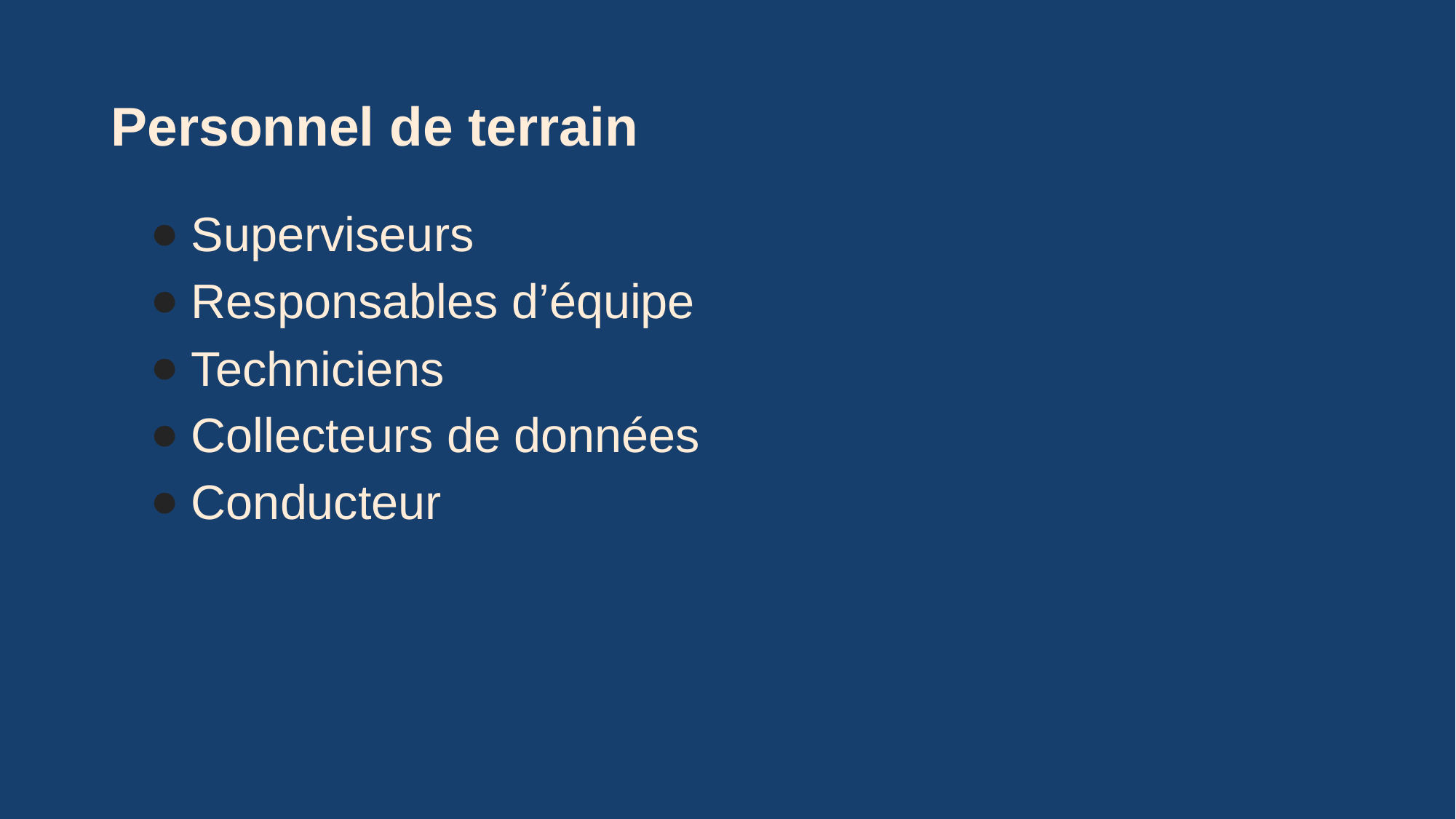

# Personnel de terrain
Superviseurs
Responsables d’équipe
Techniciens
Collecteurs de données
Conducteur